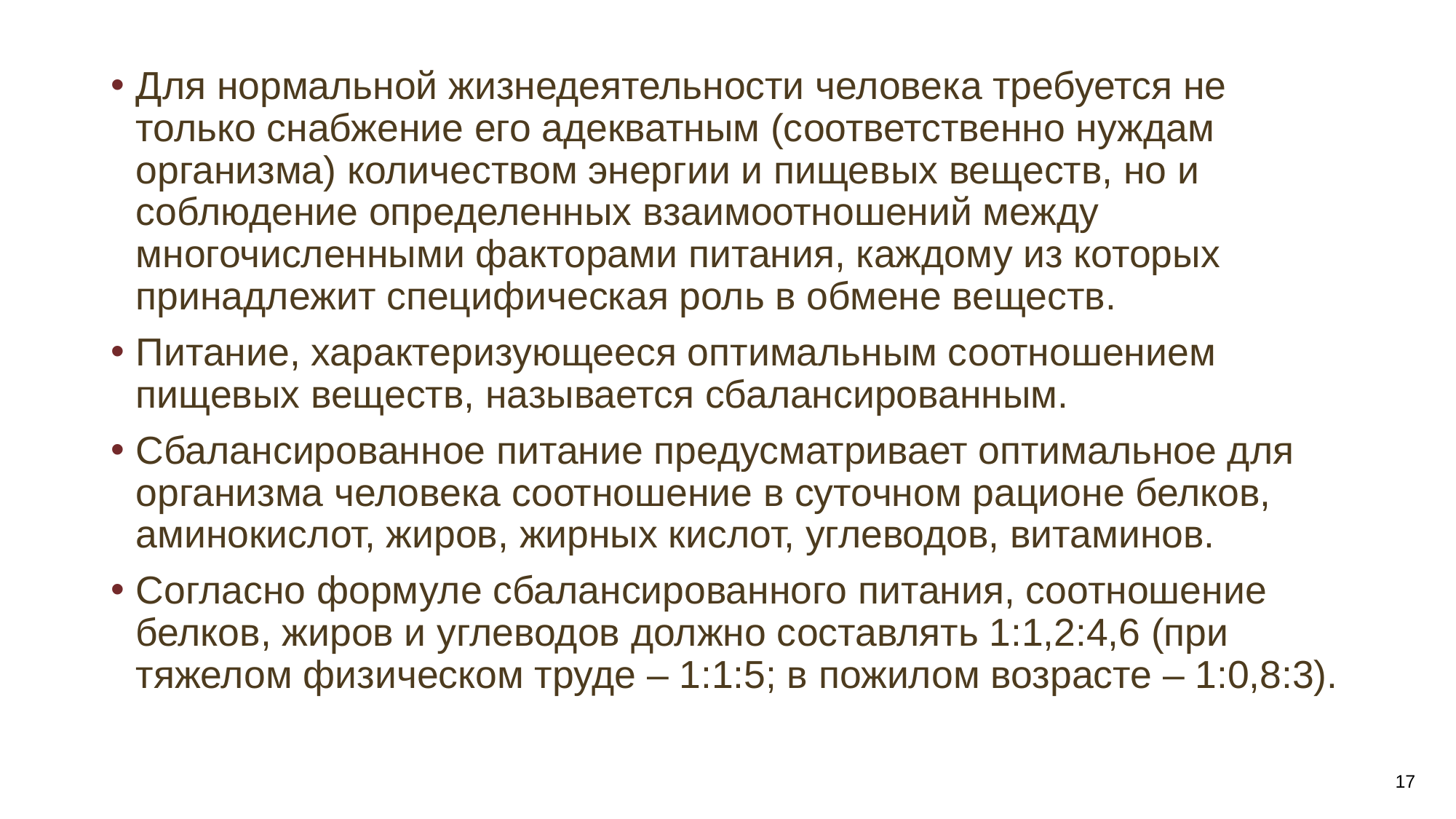

Для нормальной жизнедеятельности человека требуется не только снабжение его адекватным (соответственно нуждам организма) количеством энергии и пищевых веществ, но и соблюдение определенных взаимоотношений между многочисленными факторами питания, каждому из которых принадлежит специфическая роль в обмене веществ.
Питание, характеризующееся оптимальным соотношением пищевых веществ, называется сбалансированным.
Сбалансированное питание предусматривает оптимальное для организма человека соотношение в суточном рационе белков, аминокислот, жиров, жирных кислот, углеводов, витаминов.
Согласно формуле сбалансированного питания, соотношение белков, жиров и углеводов должно составлять 1:1,2:4,6 (при тяжелом физическом труде – 1:1:5; в пожилом возрасте – 1:0,8:3).
17